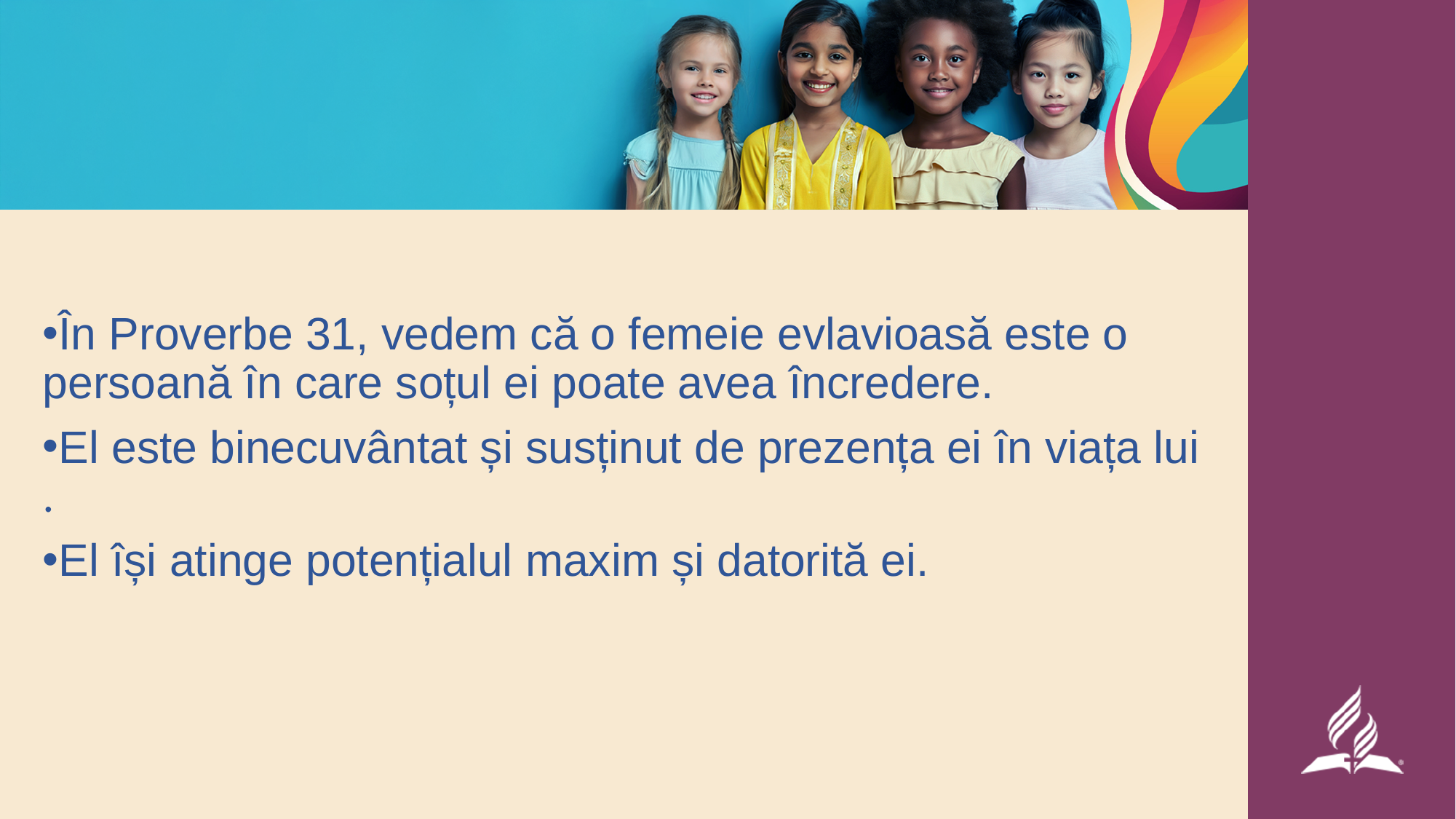

În Proverbe 31, vedem că o femeie evlavioasă este o persoană în care soțul ei poate avea încredere.
El este binecuvântat și susținut de prezența ei în viața lui .
El își atinge potențialul maxim și datorită ei.